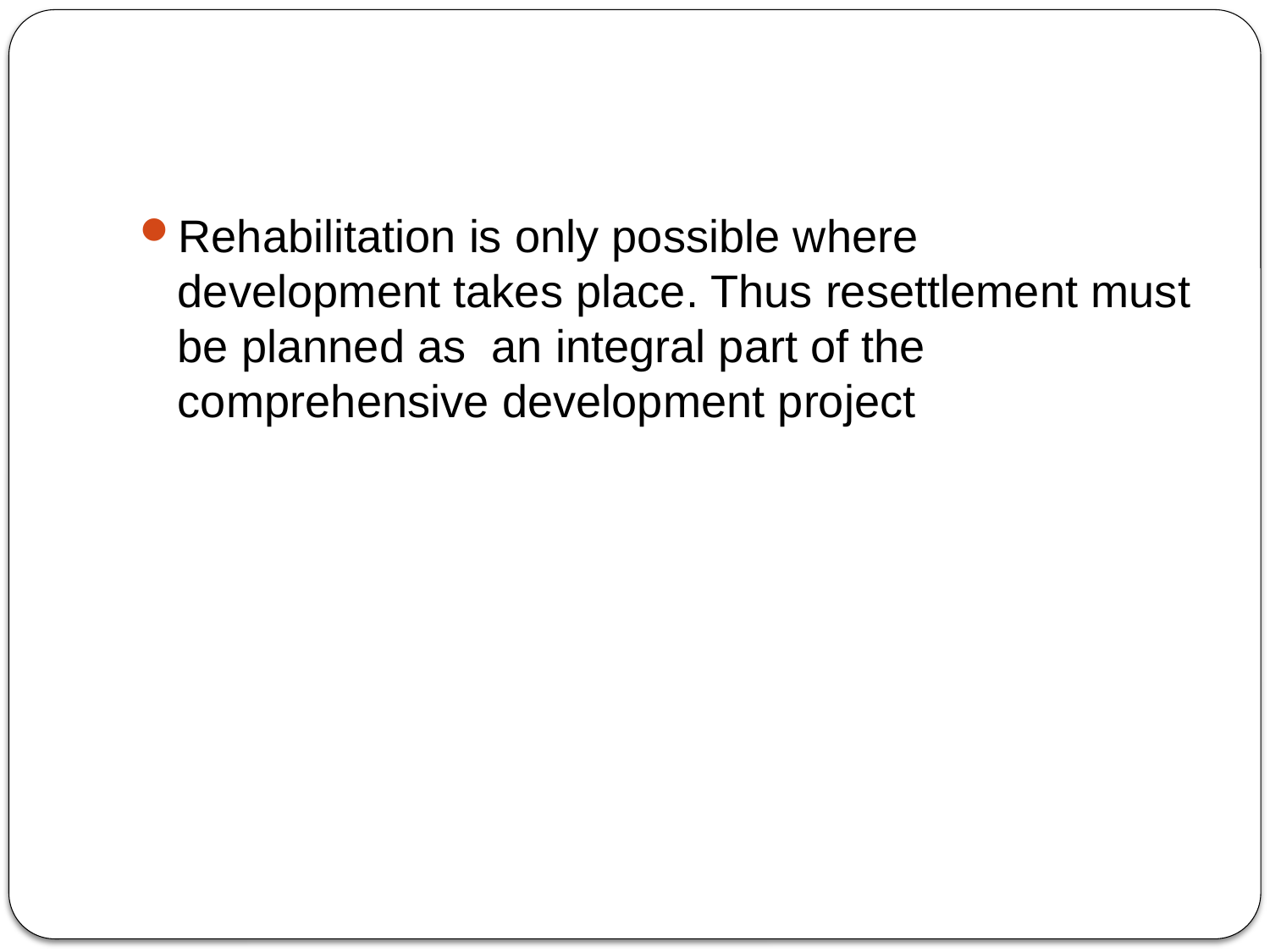

#
Rehabilitation is only possible where development takes place. Thus resettlement must be planned as  an integral part of the comprehensive development project